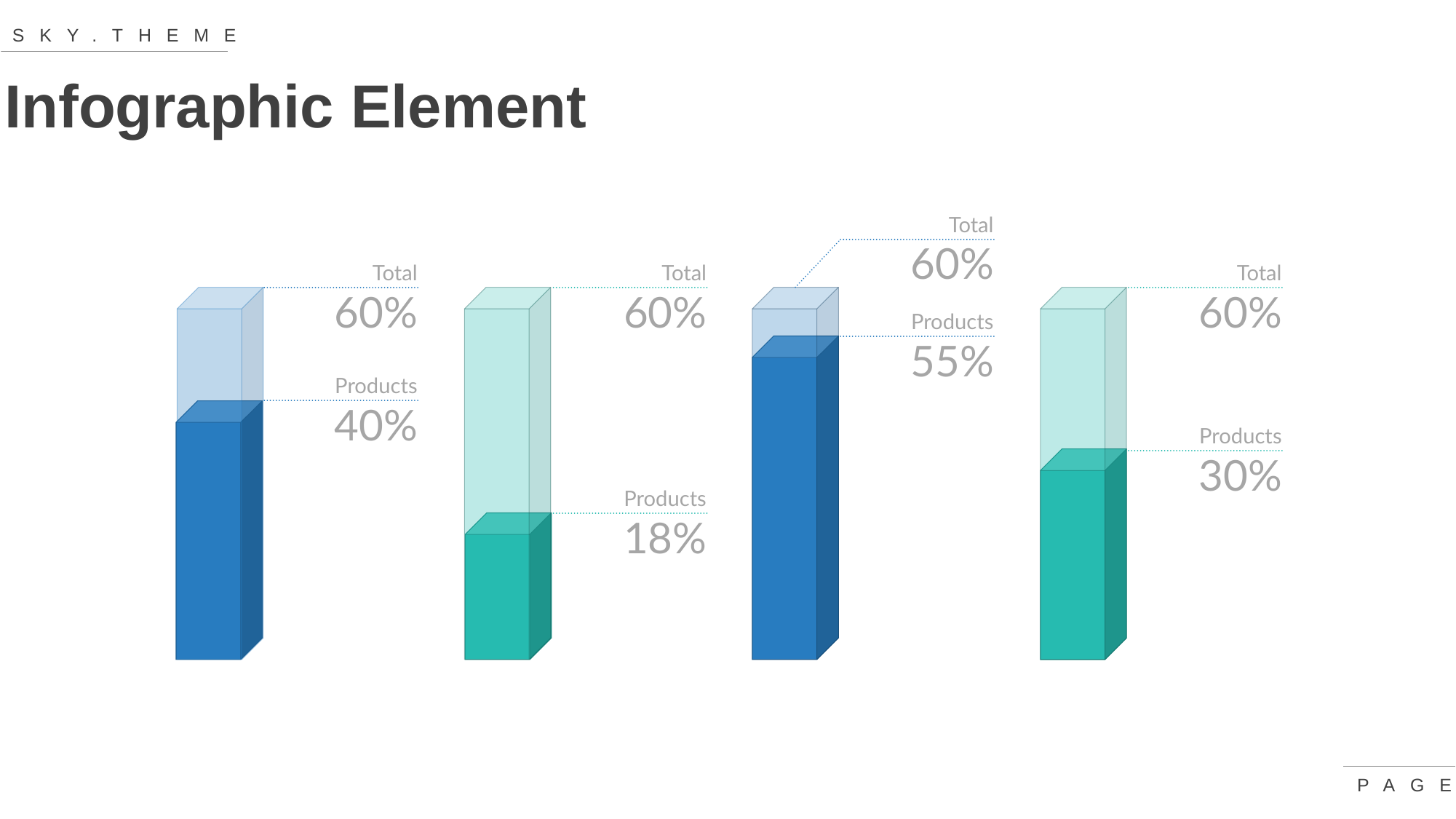

Infographic Element
Total
60%
Total
60%
Total
60%
Total
60%

Products
55%

Products
40%

Products
30%

Products
18%